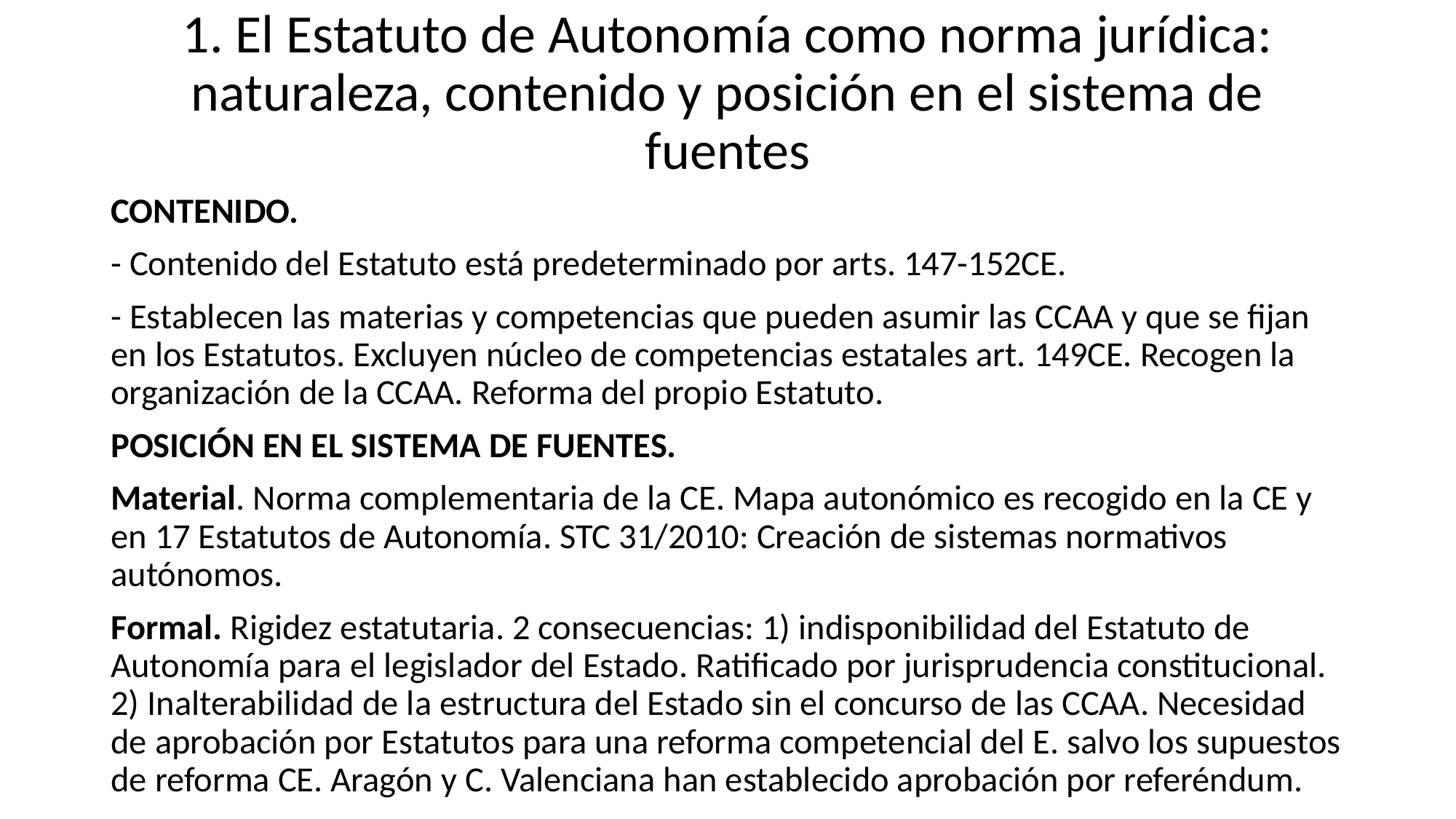

# 1. El Estatuto de Autonomía como norma jurídica: naturaleza, contenido y posición en el sistema de fuentes
CONTENIDO.
- Contenido del Estatuto está predeterminado por arts. 147-152CE.
- Establecen las materias y competencias que pueden asumir las CCAA y que se fijan en los Estatutos. Excluyen núcleo de competencias estatales art. 149CE. Recogen la organización de la CCAA. Reforma del propio Estatuto.
POSICIÓN EN EL SISTEMA DE FUENTES.
Material. Norma complementaria de la CE. Mapa autonómico es recogido en la CE y en 17 Estatutos de Autonomía. STC 31/2010: Creación de sistemas normativos autónomos.
Formal. Rigidez estatutaria. 2 consecuencias: 1) indisponibilidad del Estatuto de Autonomía para el legislador del Estado. Ratificado por jurisprudencia constitucional. 2) Inalterabilidad de la estructura del Estado sin el concurso de las CCAA. Necesidad de aprobación por Estatutos para una reforma competencial del E. salvo los supuestos de reforma CE. Aragón y C. Valenciana han establecido aprobación por referéndum.